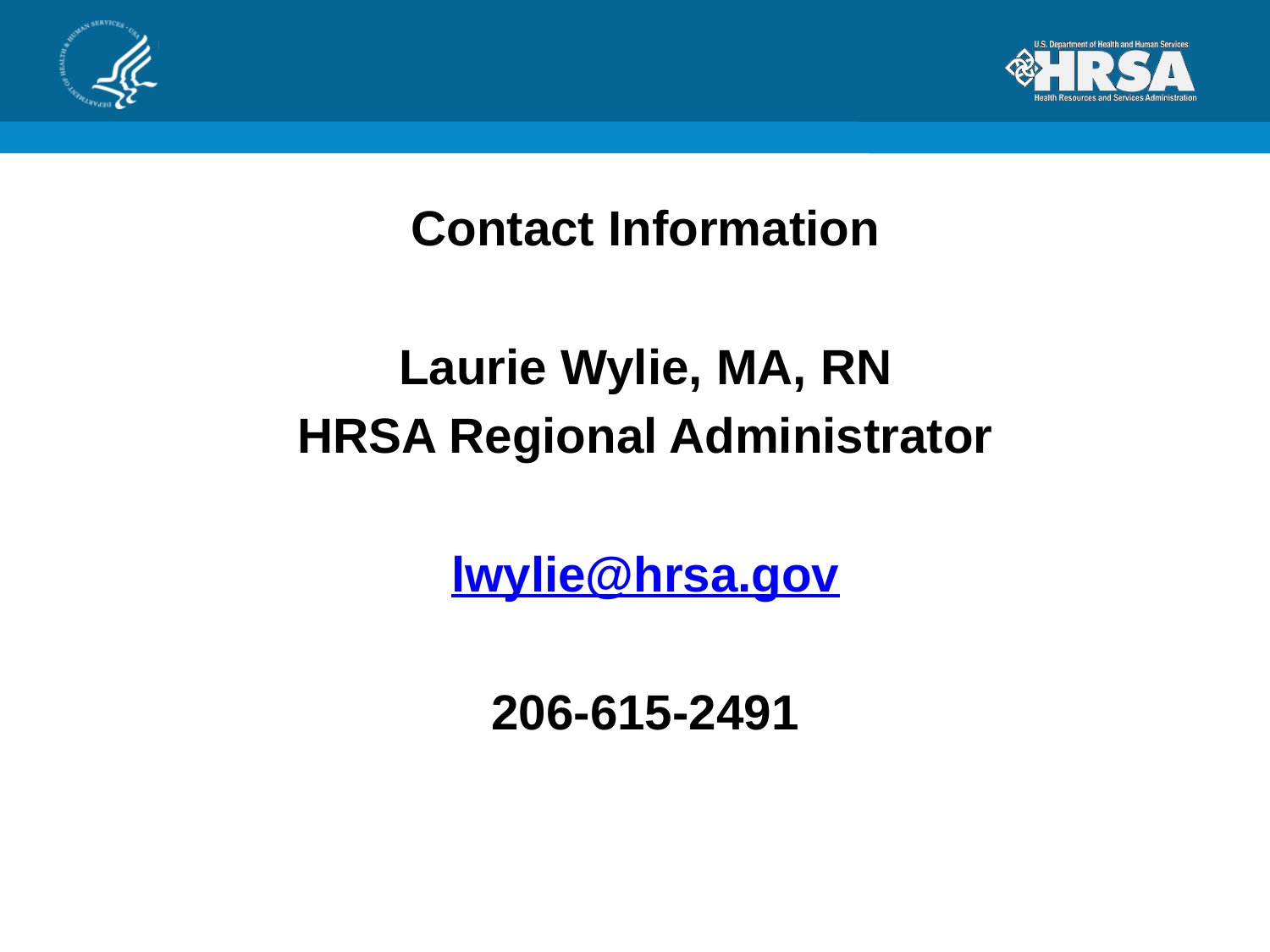

#
Contact Information

Laurie Wylie, MA, RN
HRSA Regional Administrator

lwylie@hrsa.gov

206-615-2491